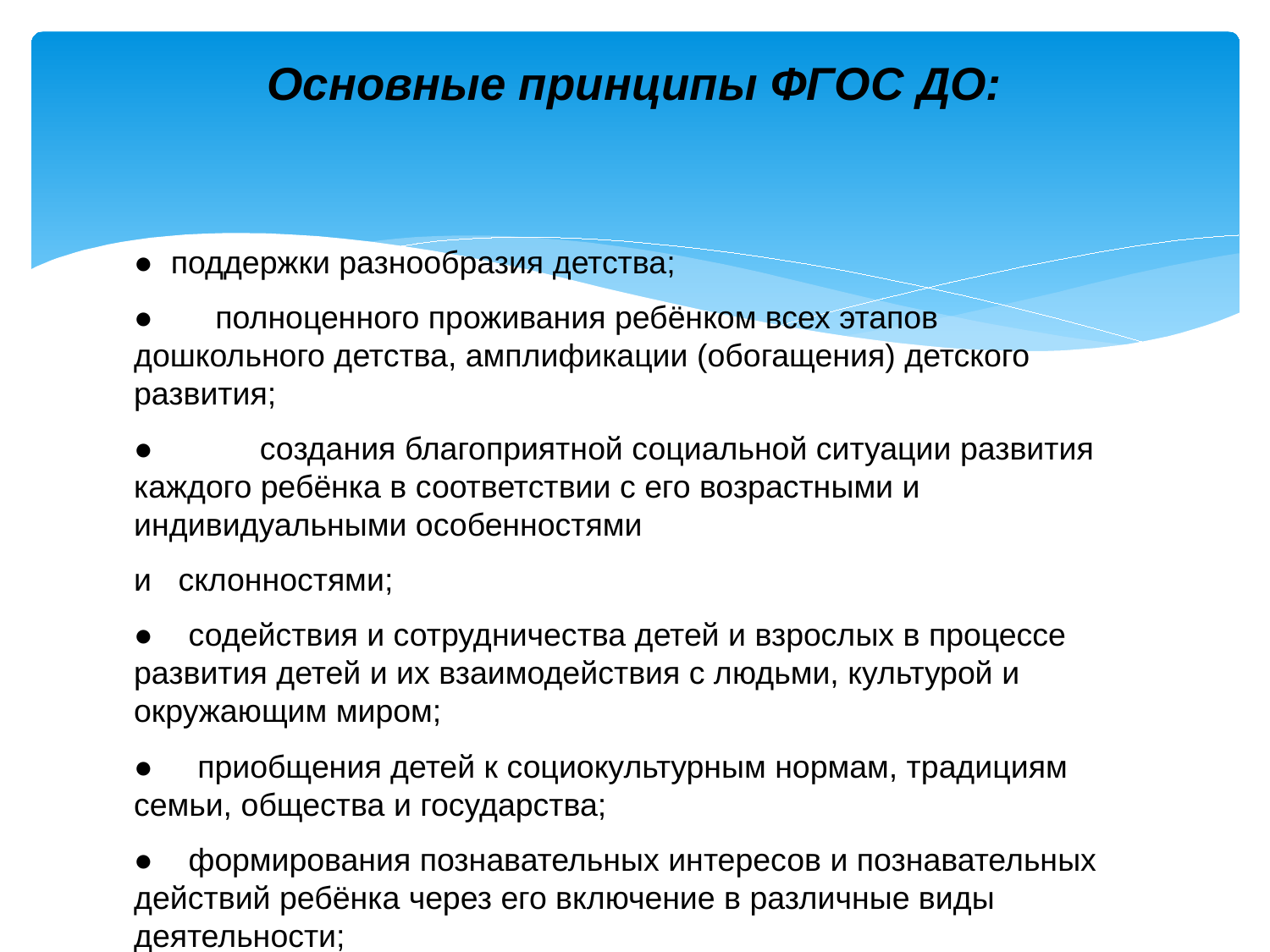

# Основные принципы ФГОС ДО:
●  поддержки разнообразия детства;
●       полноценного проживания ребёнком всех этапов дошкольного детства, амплификации (обогащения) детского развития;
●            создания благоприятной социальной ситуации развития каждого ребёнка в соответствии с его возрастными и индивидуальными особенностями
и   склонностями;
●    содействия и сотрудничества детей и взрослых в процессе развития детей и их взаимодействия с людьми, культурой и окружающим миром;
●     приобщения детей к социокультурным нормам, традициям семьи, общества и государства;
●    формирования познавательных интересов и познавательных действий ребёнка через его включение в различные виды деятельности;
●  учёта этнокультурной и социальной ситуации развития детей